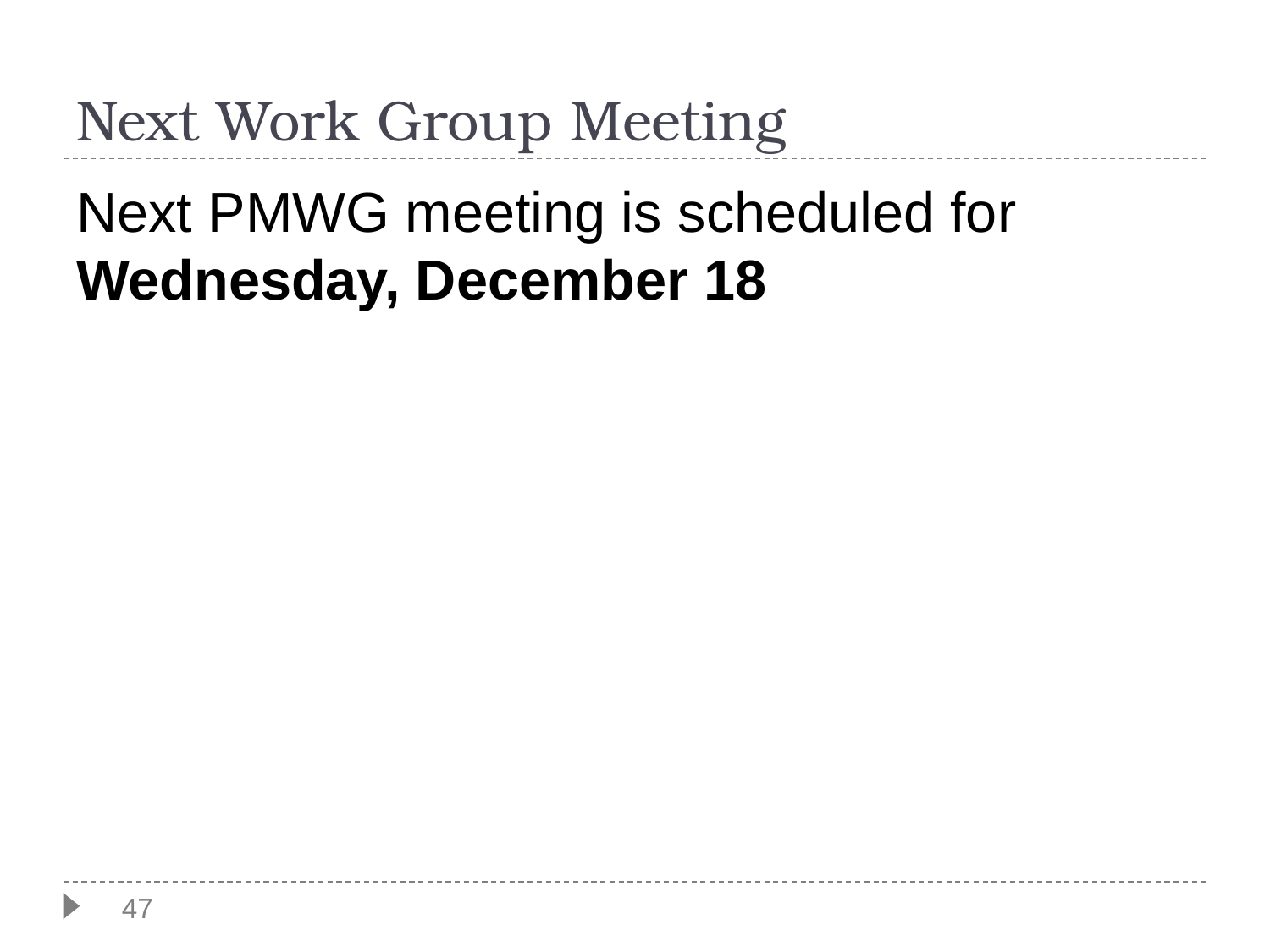

# Next Work Group Meeting
Next PMWG meeting is scheduled for Wednesday, December 18